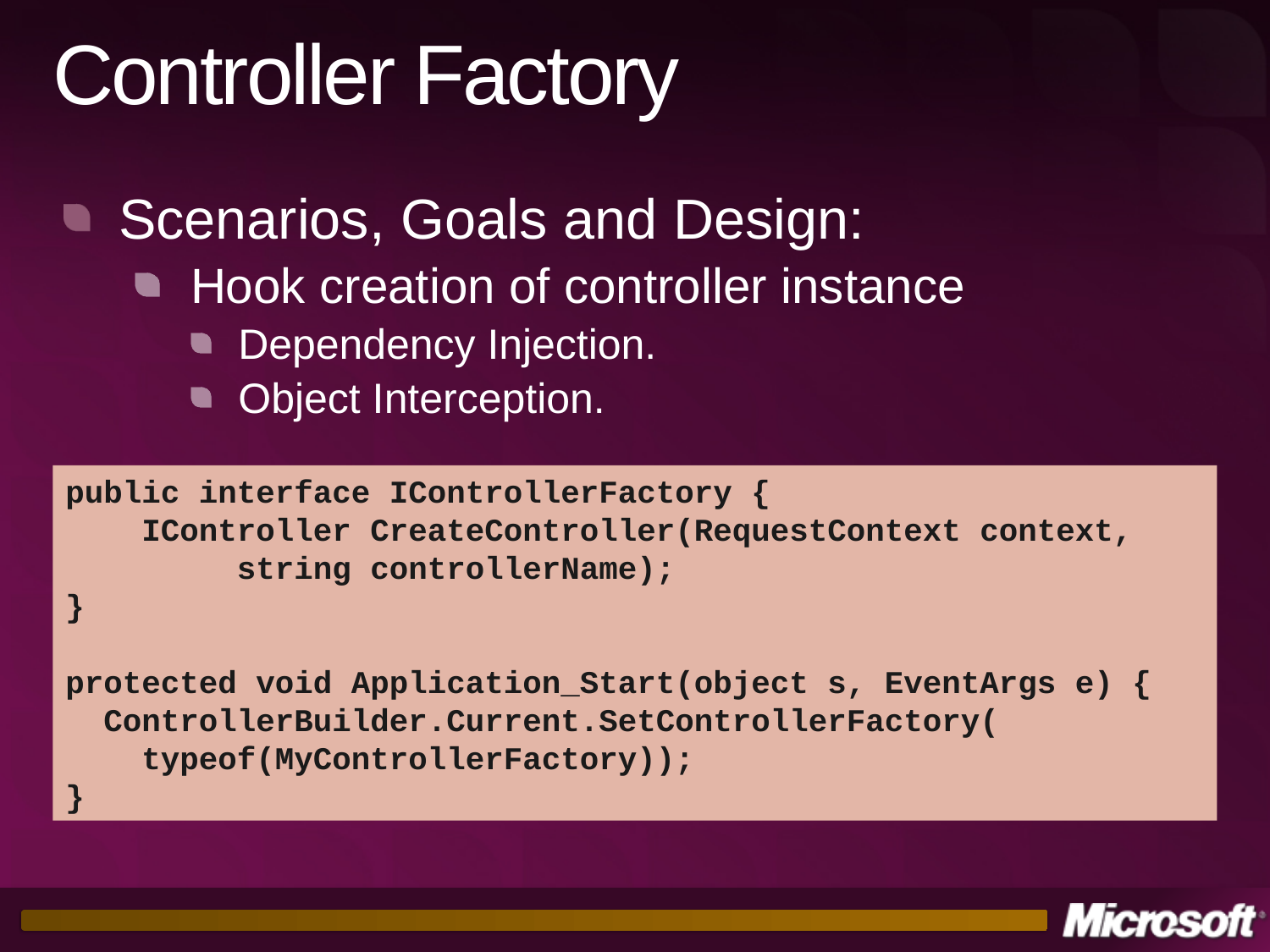

# Controller Factory
Scenarios, Goals and Design:
Hook creation of controller instance
Dependency Injection.
Object Interception.

public interface IControllerFactory {
    IController CreateController(RequestContext context,
         string controllerName);
}

protected void Application_Start(object s, EventArgs e) {
  ControllerBuilder.Current.SetControllerFactory(
    typeof(MyControllerFactory));
}